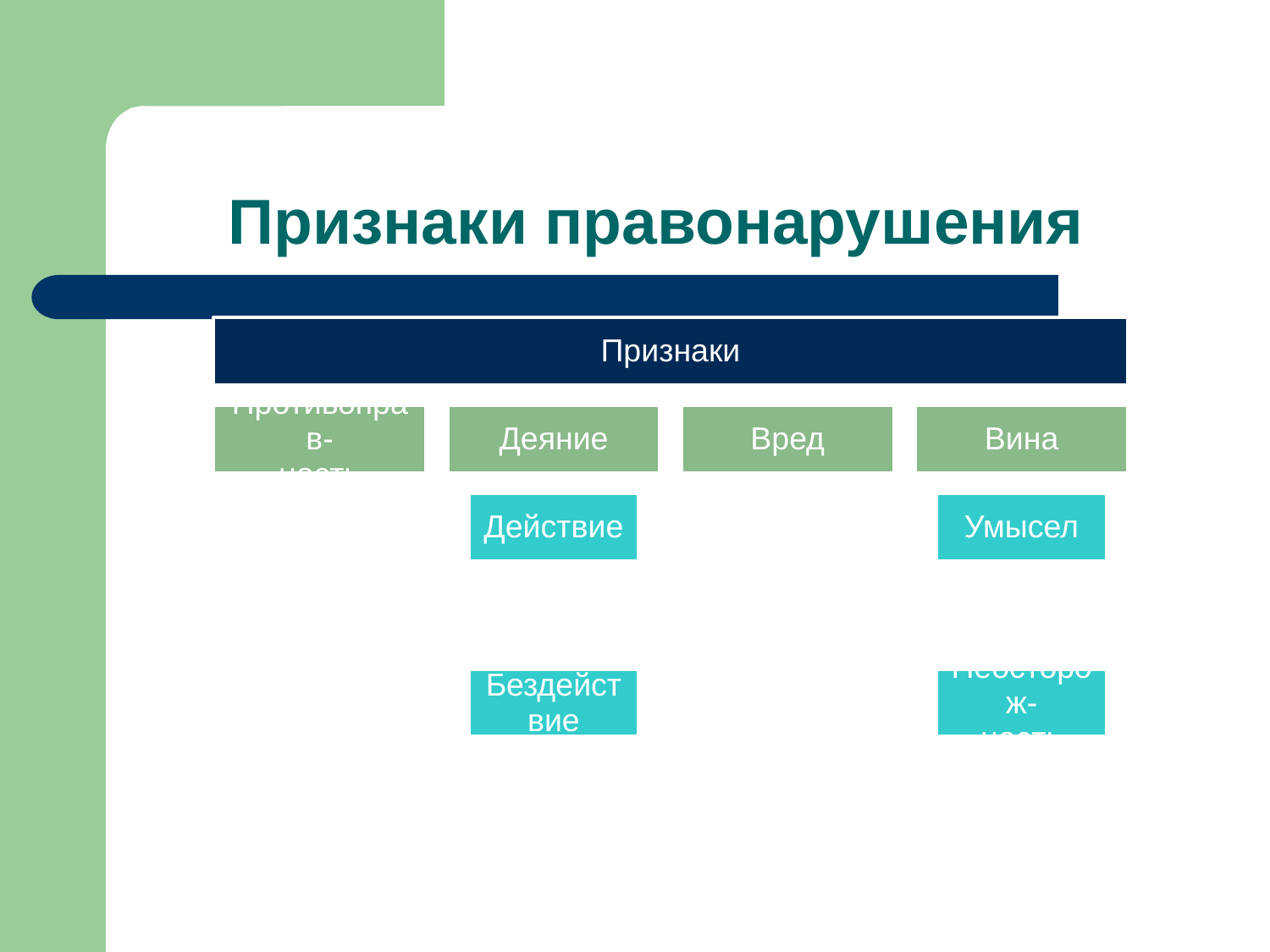

# Признаки правонарушения
Признаки
Противоправ-
ность
Деяние
Вина
Вред
Действие
Бездействие
Умысел
Неосторож-
ность